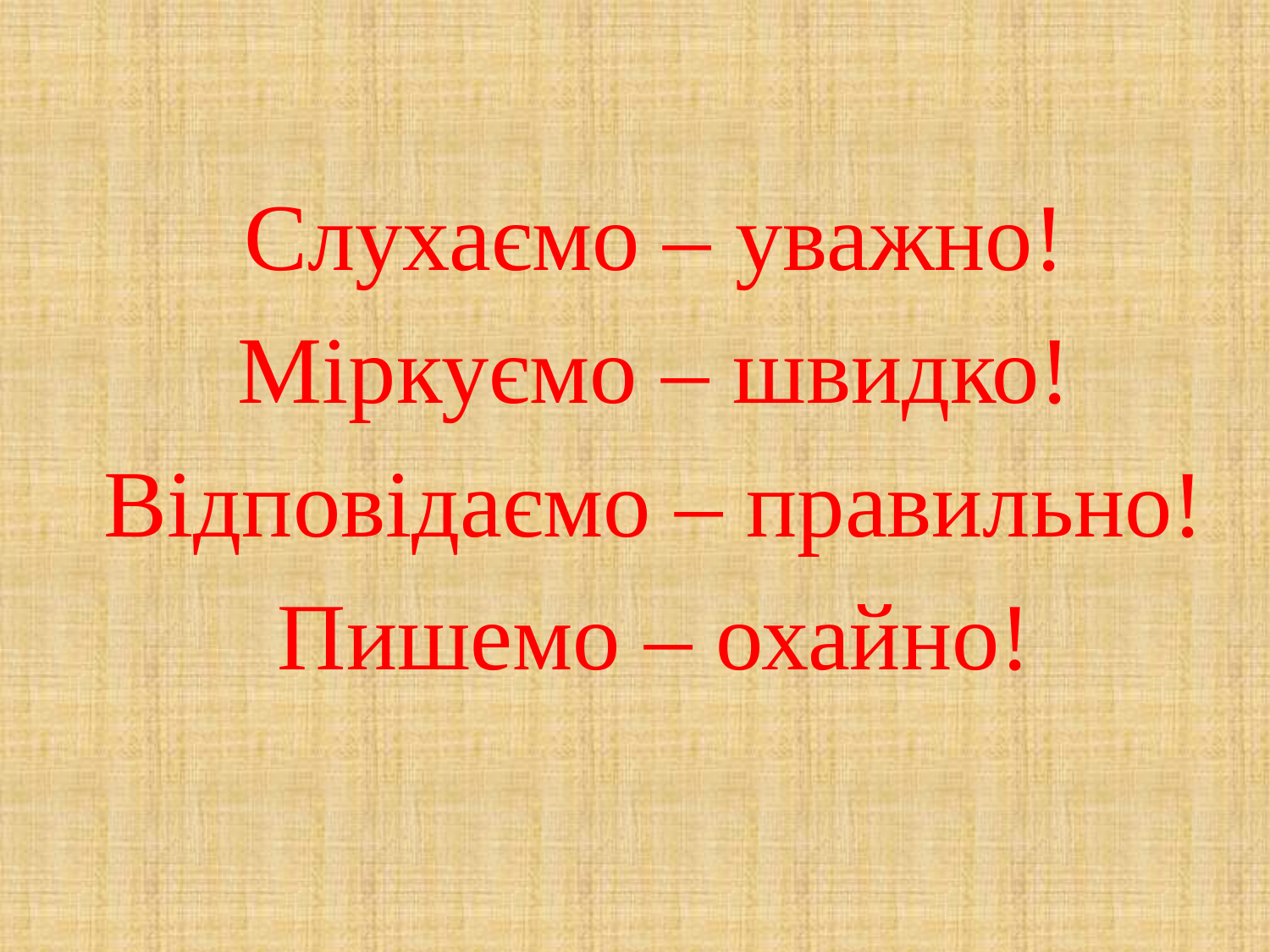

Слухаємо – уважно!
Міркуємо – швидко!
Відповідаємо – правильно!
Пишемо – охайно!